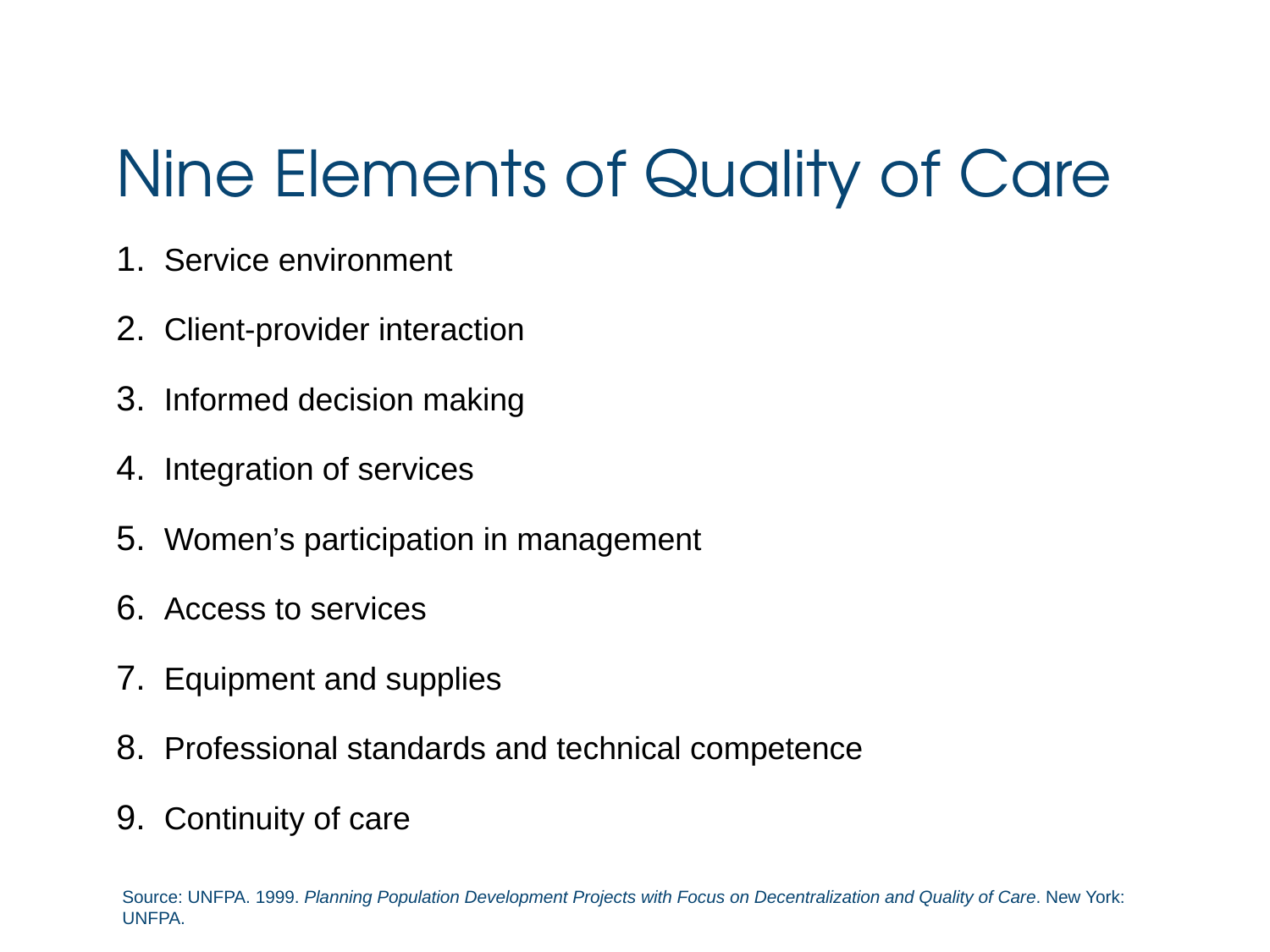

# Nine Elements of Quality of Care
Service environment
Client-provider interaction
Informed decision making
Integration of services
Women’s participation in management
Access to services
Equipment and supplies
Professional standards and technical competence
Continuity of care

Source: UNFPA. 1999. Planning Population Development Projects with Focus on Decentralization and Quality of Care. New York: UNFPA.